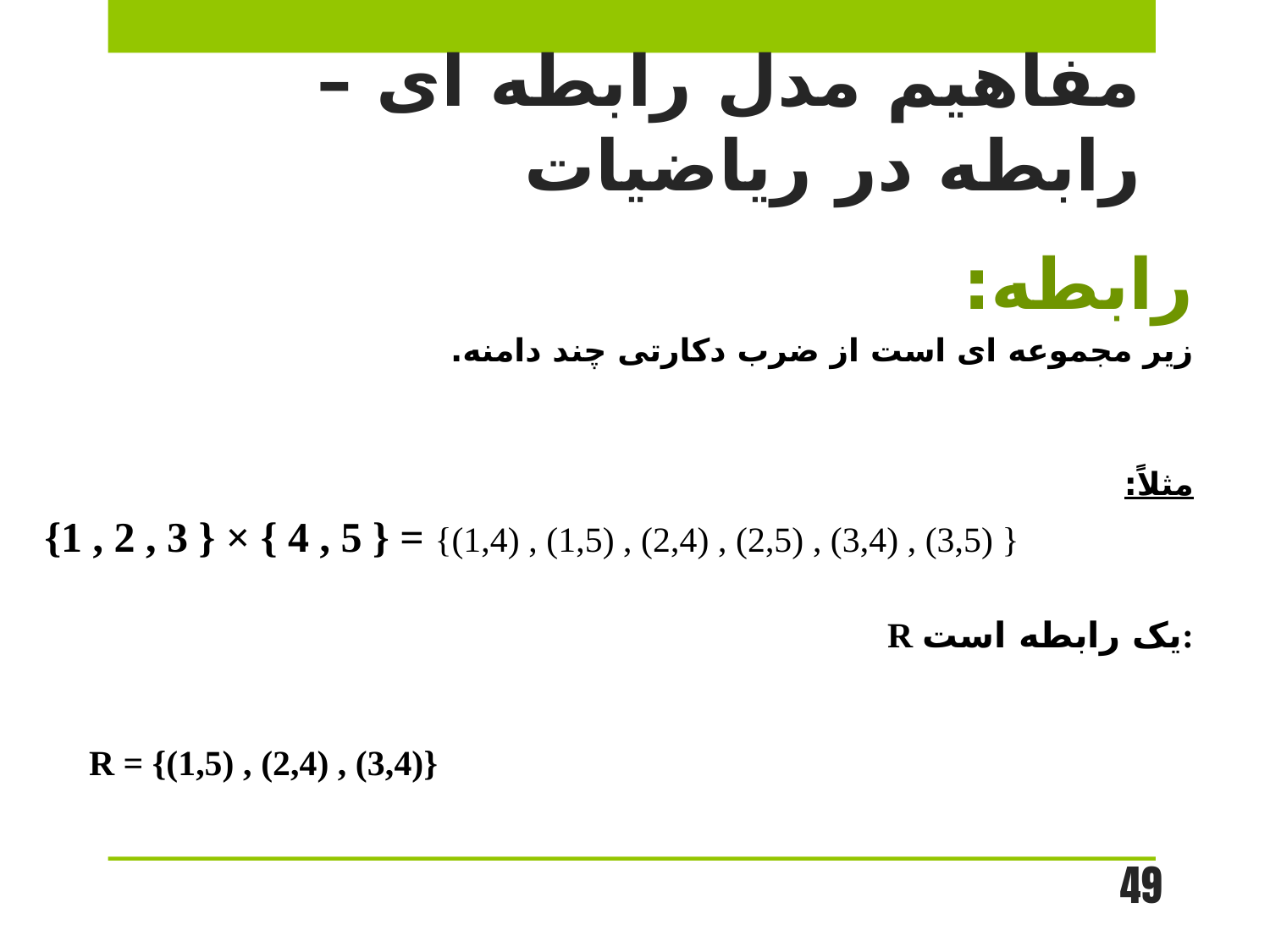

# مفاهیم مدل رابطه ای – رابطه در ریاضیات
رابطه:
زیر مجموعه ای است از ضرب دکارتی چند دامنه.

مثلاً:
{1 , 2 , 3 } × { 4 , 5 } = {(1,4) , (1,5) , (2,4) , (2,5) , (3,4) , (3,5) }

R یک رابطه است:

R = {(1,5) , (2,4) , (3,4)}

49